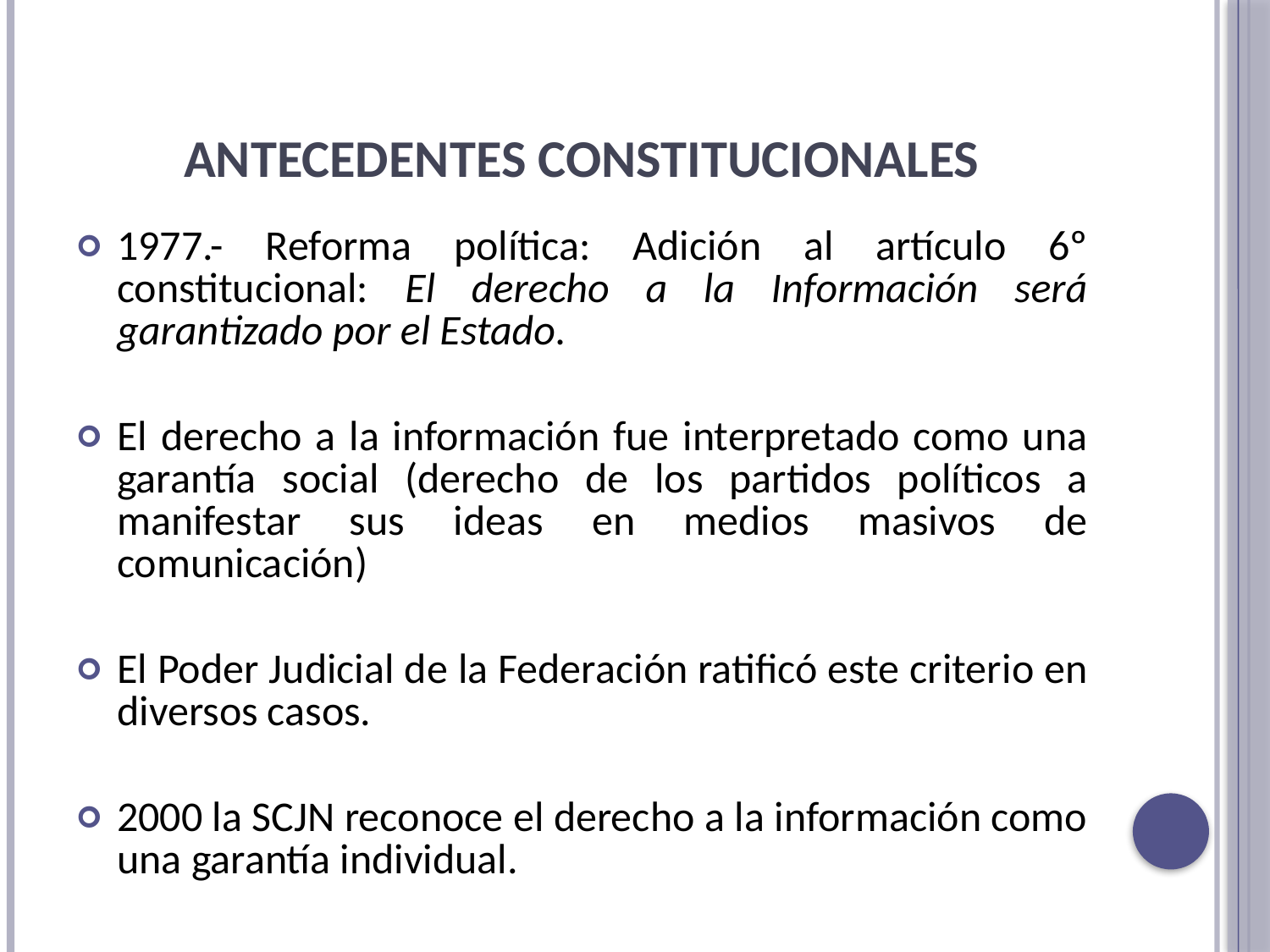

# Antecedentes constitucionales
1977.- Reforma política: Adición al artículo 6º constitucional: El derecho a la Información será garantizado por el Estado.

El derecho a la información fue interpretado como una garantía social (derecho de los partidos políticos a manifestar sus ideas en medios masivos de comunicación)

El Poder Judicial de la Federación ratificó este criterio en diversos casos.

2000 la SCJN reconoce el derecho a la información como una garantía individual.